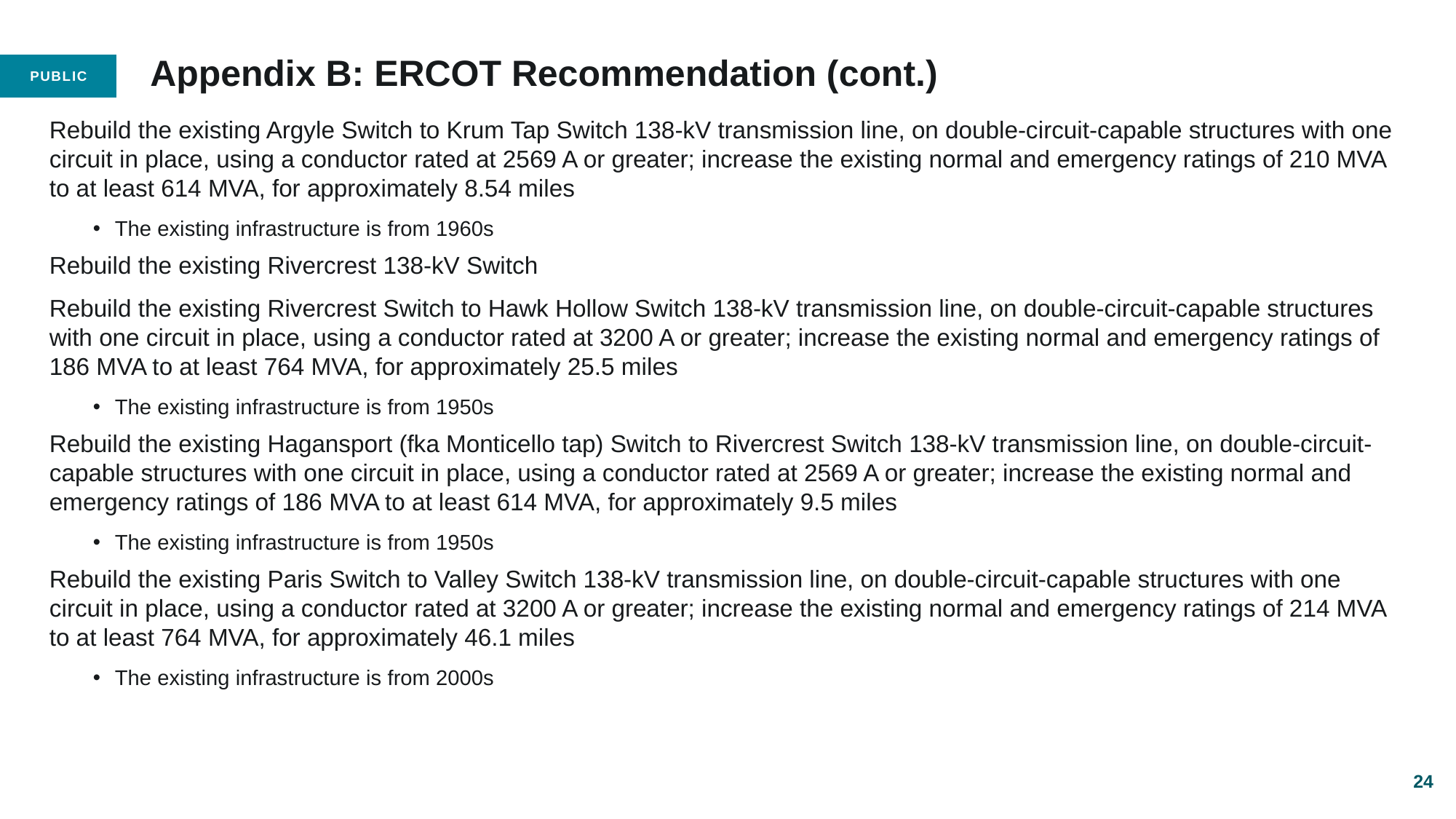

# Appendix B: ERCOT Recommendation (cont.)
Rebuild the existing Argyle Switch to Krum Tap Switch 138-kV transmission line, on double-circuit-capable structures with one circuit in place, using a conductor rated at 2569 A or greater; increase the existing normal and emergency ratings of 210 MVA to at least 614 MVA, for approximately 8.54 miles
The existing infrastructure is from 1960s
Rebuild the existing Rivercrest 138-kV Switch
Rebuild the existing Rivercrest Switch to Hawk Hollow Switch 138-kV transmission line, on double-circuit-capable structures with one circuit in place, using a conductor rated at 3200 A or greater; increase the existing normal and emergency ratings of 186 MVA to at least 764 MVA, for approximately 25.5 miles
The existing infrastructure is from 1950s
Rebuild the existing Hagansport (fka Monticello tap) Switch to Rivercrest Switch 138-kV transmission line, on double-circuit-capable structures with one circuit in place, using a conductor rated at 2569 A or greater; increase the existing normal and emergency ratings of 186 MVA to at least 614 MVA, for approximately 9.5 miles
The existing infrastructure is from 1950s
Rebuild the existing Paris Switch to Valley Switch 138-kV transmission line, on double-circuit-capable structures with one circuit in place, using a conductor rated at 3200 A or greater; increase the existing normal and emergency ratings of 214 MVA to at least 764 MVA, for approximately 46.1 miles
The existing infrastructure is from 2000s
24